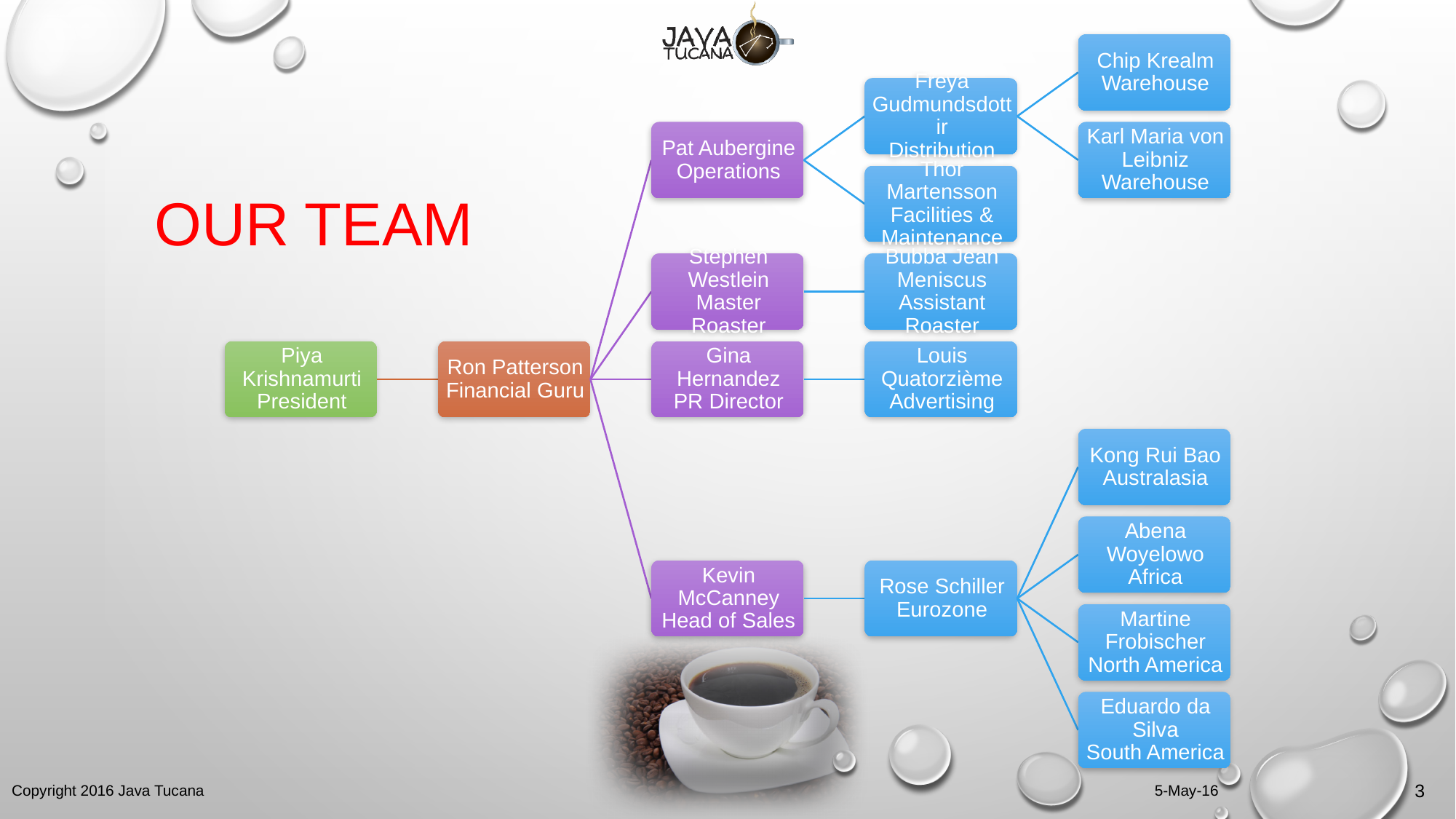

Piya Krishnamurti
President

Ron Patterson
Financial Guru

Pat Aubergine
Operations

Freya Gudmundsdottir
Distribution

Chip Krealm
Warehouse

Karl Maria von Leibniz
Warehouse

Thor Martensson
Facilities & Maintenance

Stephen Westlein
Master Roaster

Bubba Jean Meniscus
Assistant Roaster

Gina Hernandez
PR Director

Louis Quatorzième
Advertising

Kevin McCanney
Head of Sales

Rose Schiller
Eurozone

Kong Rui Bao
Australasia

Abena Woyelowo
Africa

Martine Frobischer
North America

Eduardo da Silva
South America
#
Our Team

5-May-16
3
Copyright 2016 Java Tucana